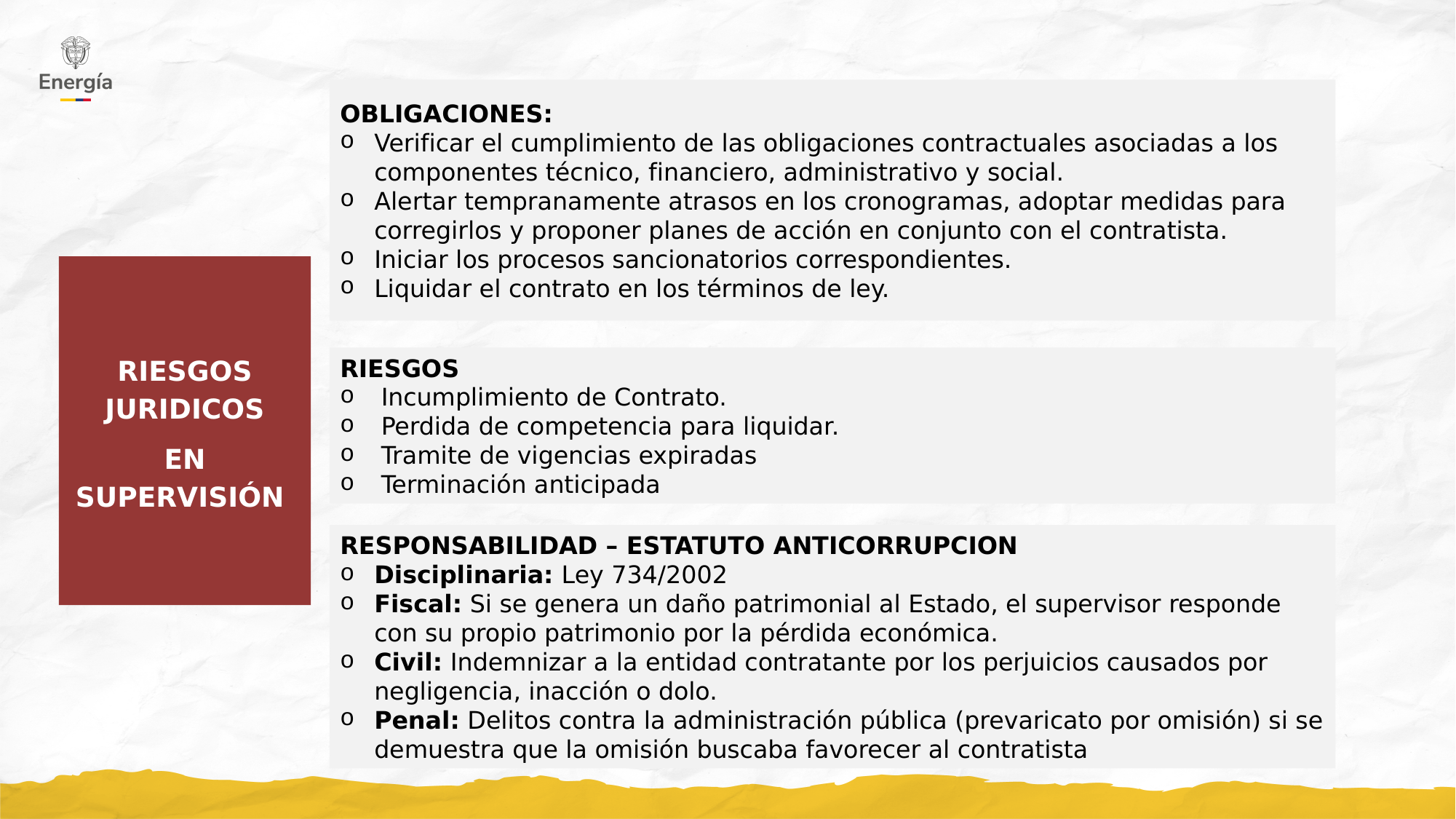

OBLIGACIONES:
Verificar el cumplimiento de las obligaciones contractuales asociadas a los componentes técnico, financiero, administrativo y social.
Alertar tempranamente atrasos en los cronogramas, adoptar medidas para corregirlos y proponer planes de acción en conjunto con el contratista.
Iniciar los procesos sancionatorios correspondientes.
Liquidar el contrato en los términos de ley.
RIESGOS JURIDICOS
EN SUPERVISIÓN
RIESGOS
Incumplimiento de Contrato.
Perdida de competencia para liquidar.
Tramite de vigencias expiradas
Terminación anticipada
RESPONSABILIDAD – ESTATUTO ANTICORRUPCION
Disciplinaria: Ley 734/2002
Fiscal: Si se genera un daño patrimonial al Estado, el supervisor responde con su propio patrimonio por la pérdida económica.
Civil: Indemnizar a la entidad contratante por los perjuicios causados por negligencia, inacción o dolo.
Penal: Delitos contra la administración pública (prevaricato por omisión) si se demuestra que la omisión buscaba favorecer al contratista